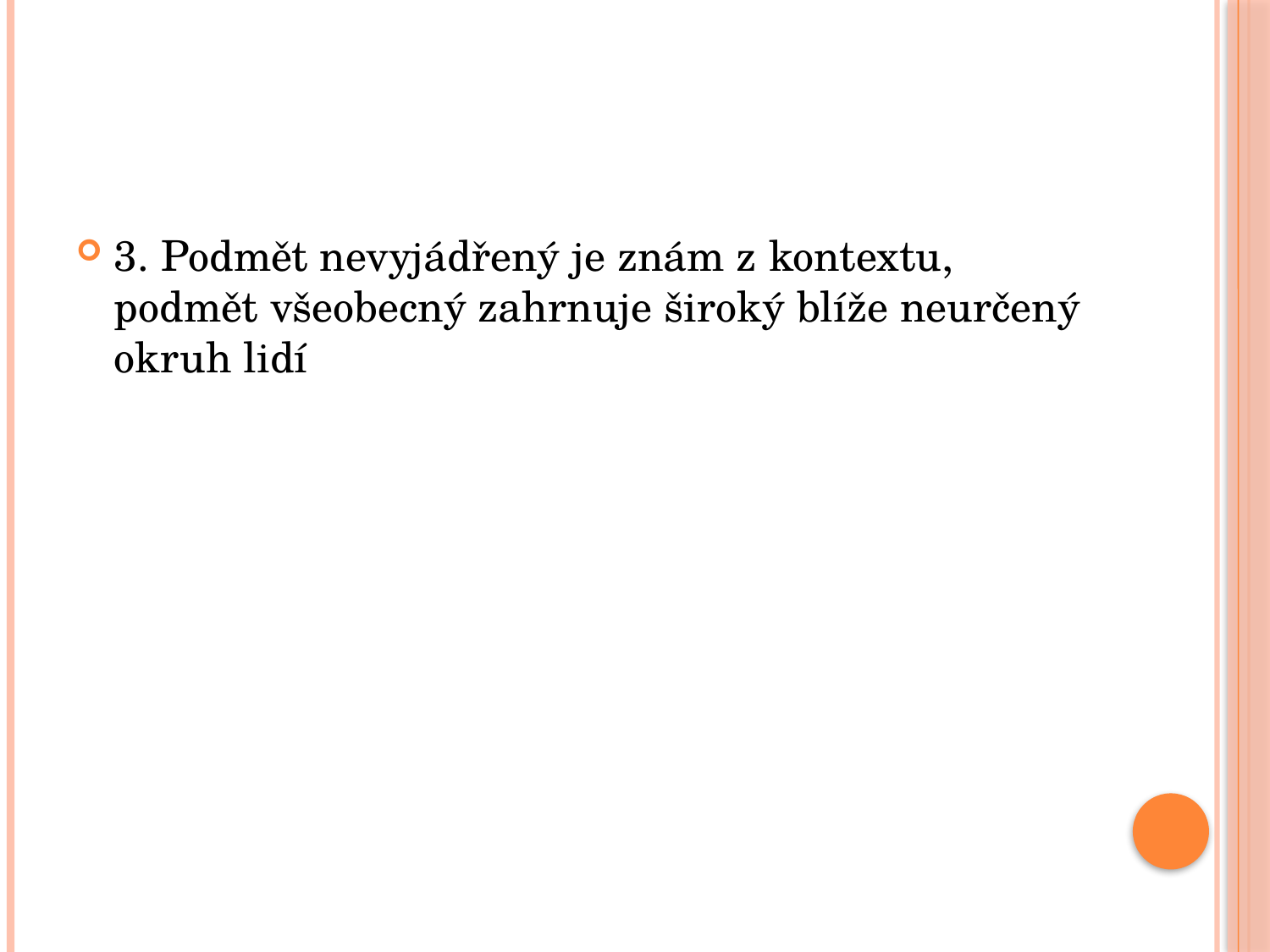

#
3. Podmět nevyjádřený je znám z kontextu, podmět všeobecný zahrnuje široký blíže neurčený okruh lidí